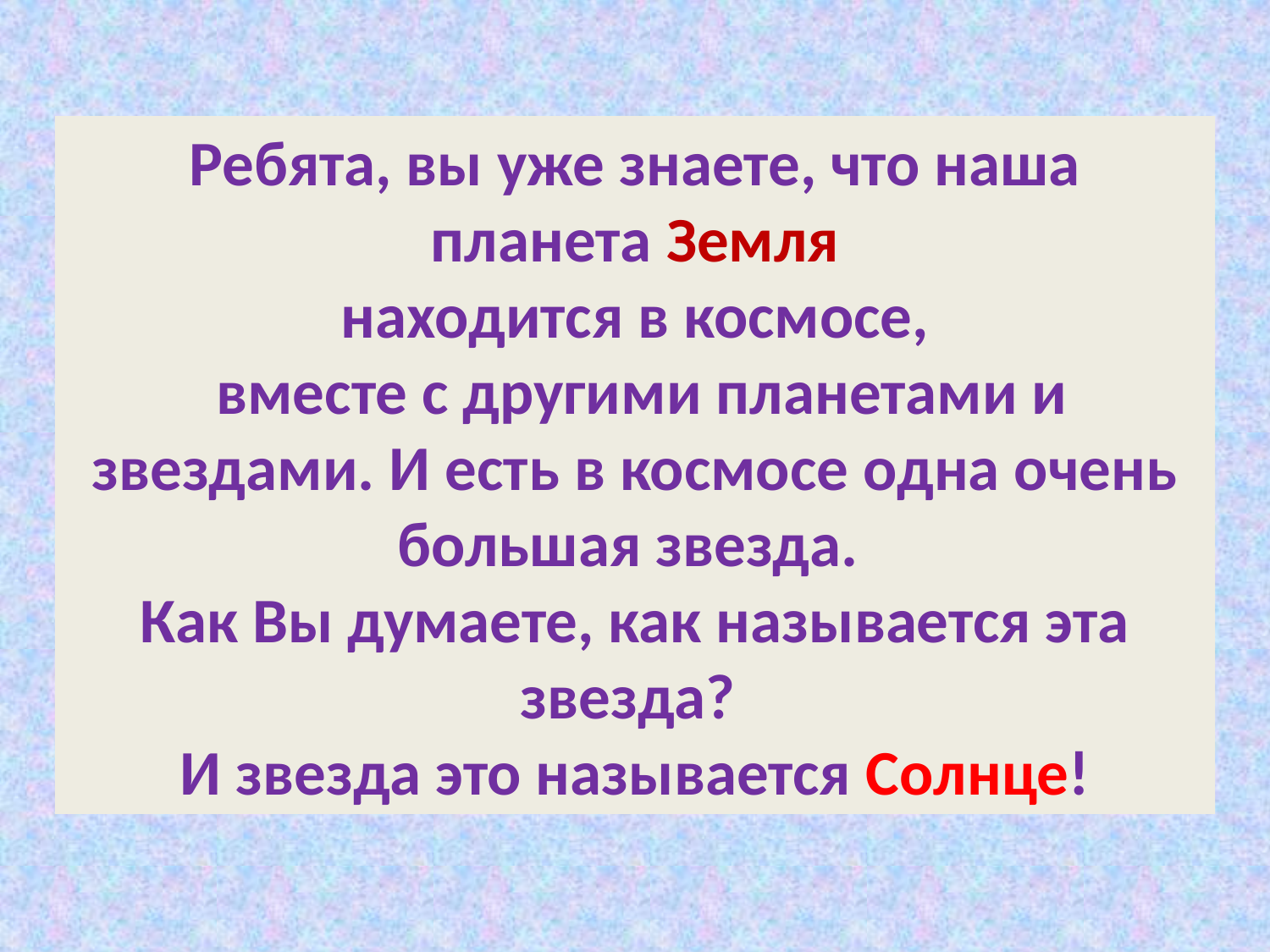

Ребята, вы уже знаете, что наша
 планета Земля
находится в космосе,
 вместе с другими планетами и звездами. И есть в космосе одна очень большая звезда.
Как Вы думаете, как называется эта звезда?
 И звезда это называется Солнце!